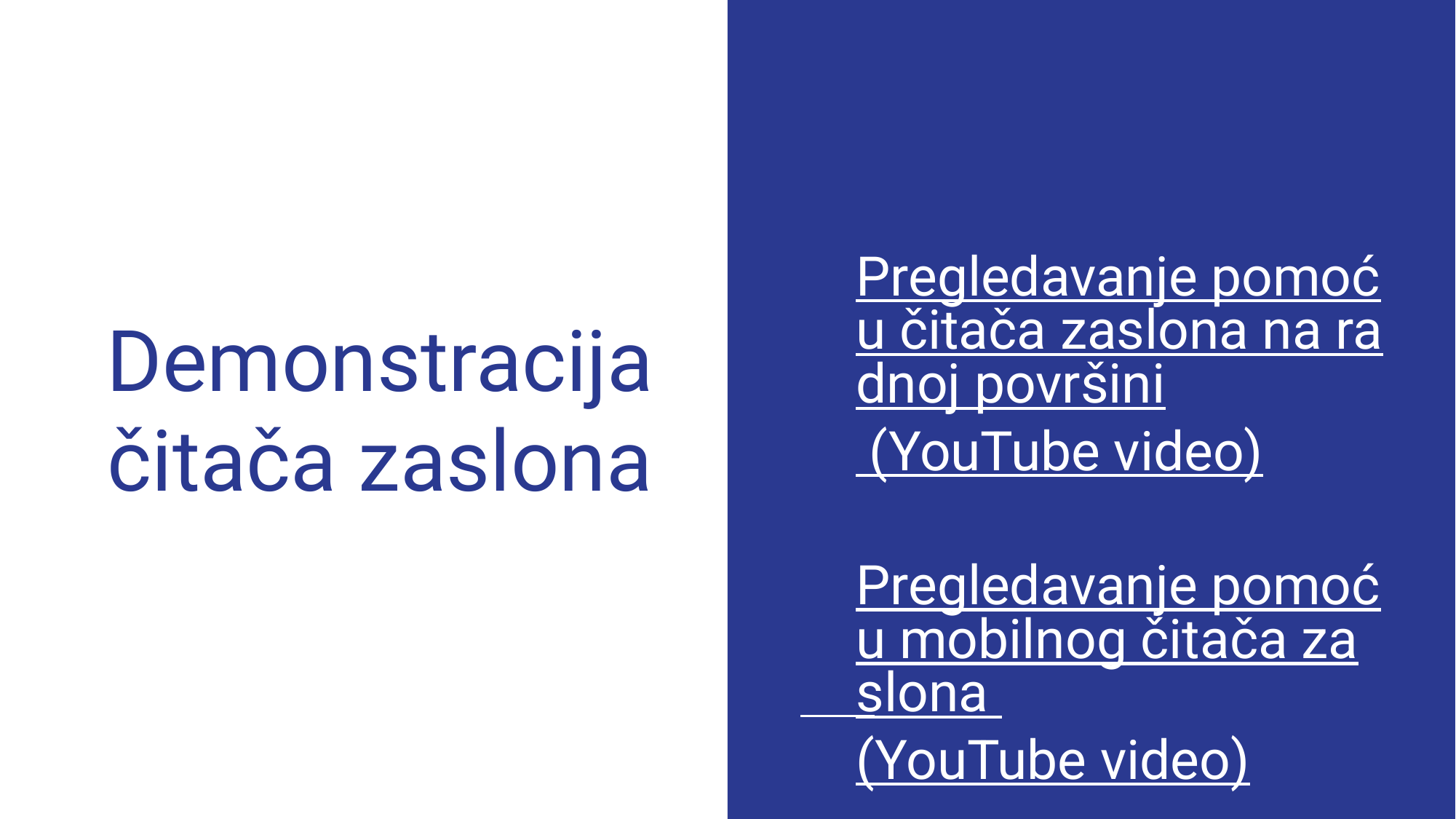

Pregledavanje pomoću čitača zaslona na radnoj površini (YouTube video)

Pregledavanje pomoću mobilnog čitača zaslona (YouTube video)
# Demonstracija čitača zaslona